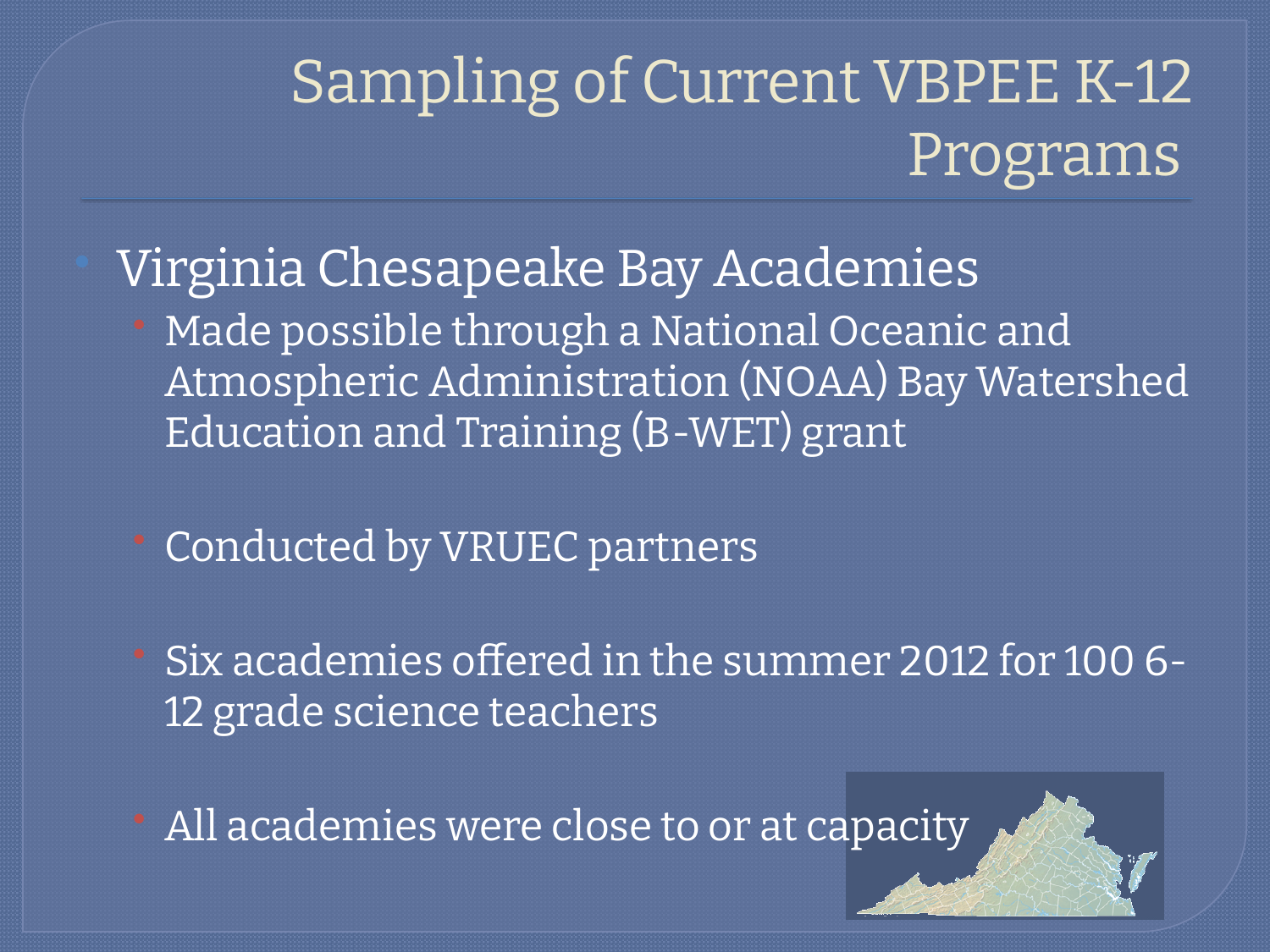

# Sampling of Current VBPEE K-12 Programs
Virginia Chesapeake Bay Academies
Made possible through a National Oceanic and Atmospheric Administration (NOAA) Bay Watershed Education and Training (B-WET) grant

Conducted by VRUEC partners

Six academies offered in the summer 2012 for 100 6-12 grade science teachers

All academies were close to or at capacity